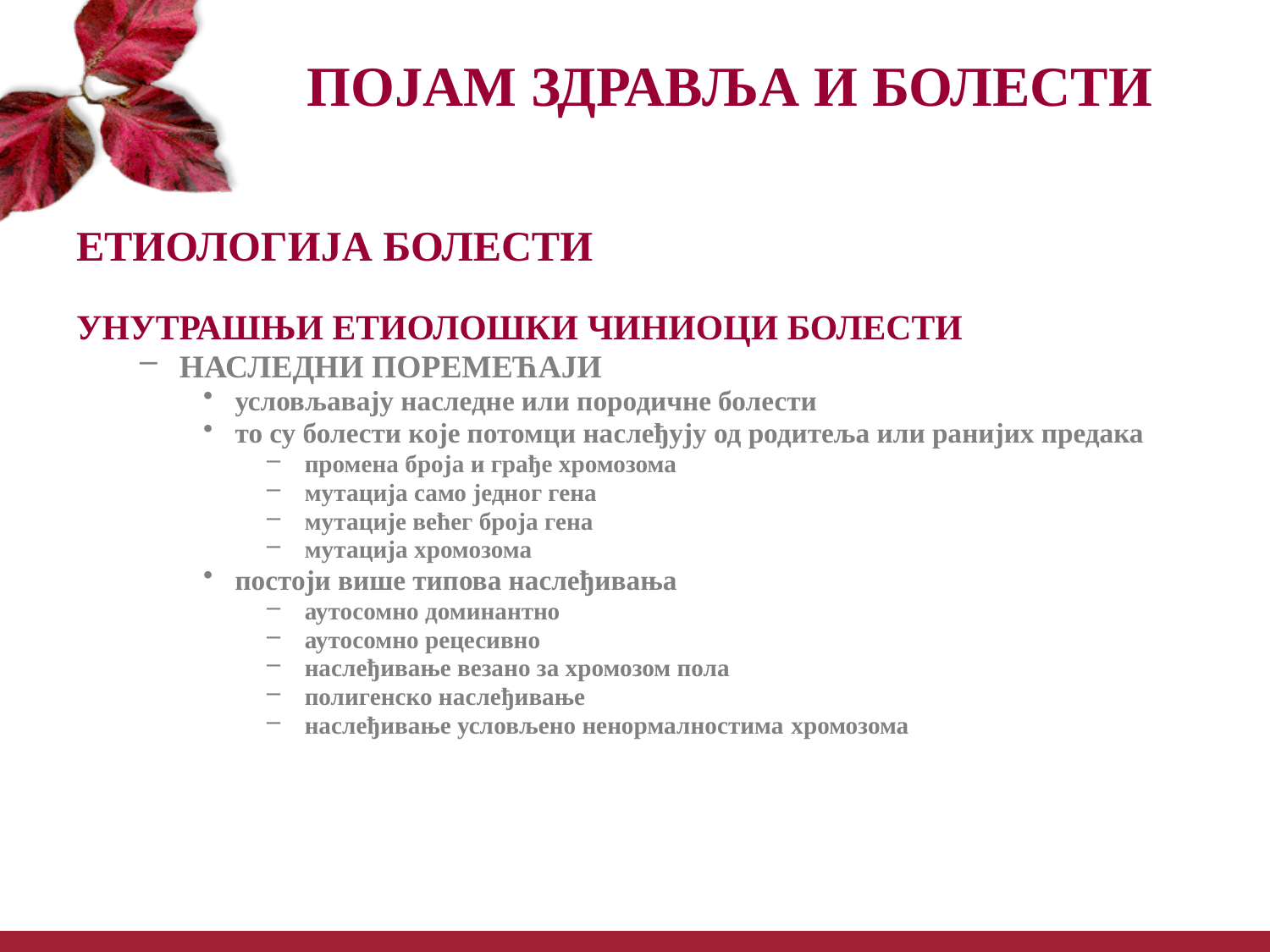

# ПОЈАМ ЗДРАВЉА И БОЛЕСТИ
ЕТИОЛОГИЈА БОЛЕСТИ

УНУТРАШЊИ ЕТИОЛОШКИ ЧИНИОЦИ БОЛЕСТИ
НАСЛЕДНИ ПОРЕМЕЋАЈИ
условљавају наследне или породичне болести
то су болести које потомци наслеђују од родитеља или ранијих предака
 промена броја и грађе хромозома
 мутација само једног гена
 мутације већег броја гена
 мутација хромозома
постоји више типова наслеђивања
 аутосомно доминантно
 аутосомно рецесивно
 наслеђивање везано за хромозом пола
 полигенско наслеђивање
 наслеђивање условљено ненормалностима хромозома